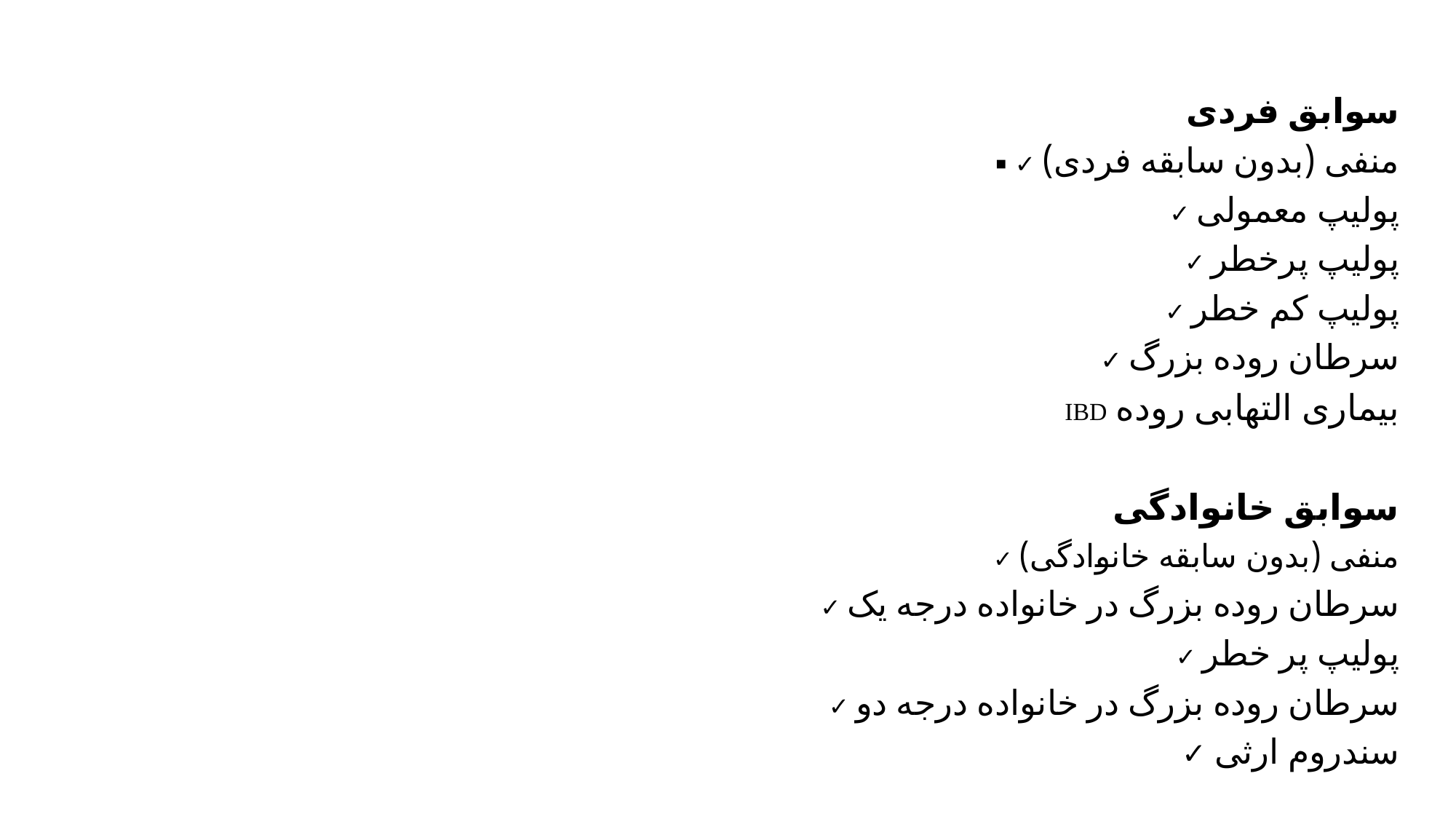

سوابق فردی
▪ ✓ منفی (بدون سابقه فردی)
✓ پولیپ معمولی
✓ پولیپ پرخطر
✓ پولیپ کم خطر
✓ سرطان روده بزرگ
بیماری التهابی روده IBD

سوابق خانوادگی
✓ منفی (بدون سابقه خانوادگی)
✓ سرطان روده بزرگ در خانواده درجه یک
✓ پولیپ پر خطر
✓ سرطان روده بزرگ در خانواده درجه دو
✓ سندروم ارثی